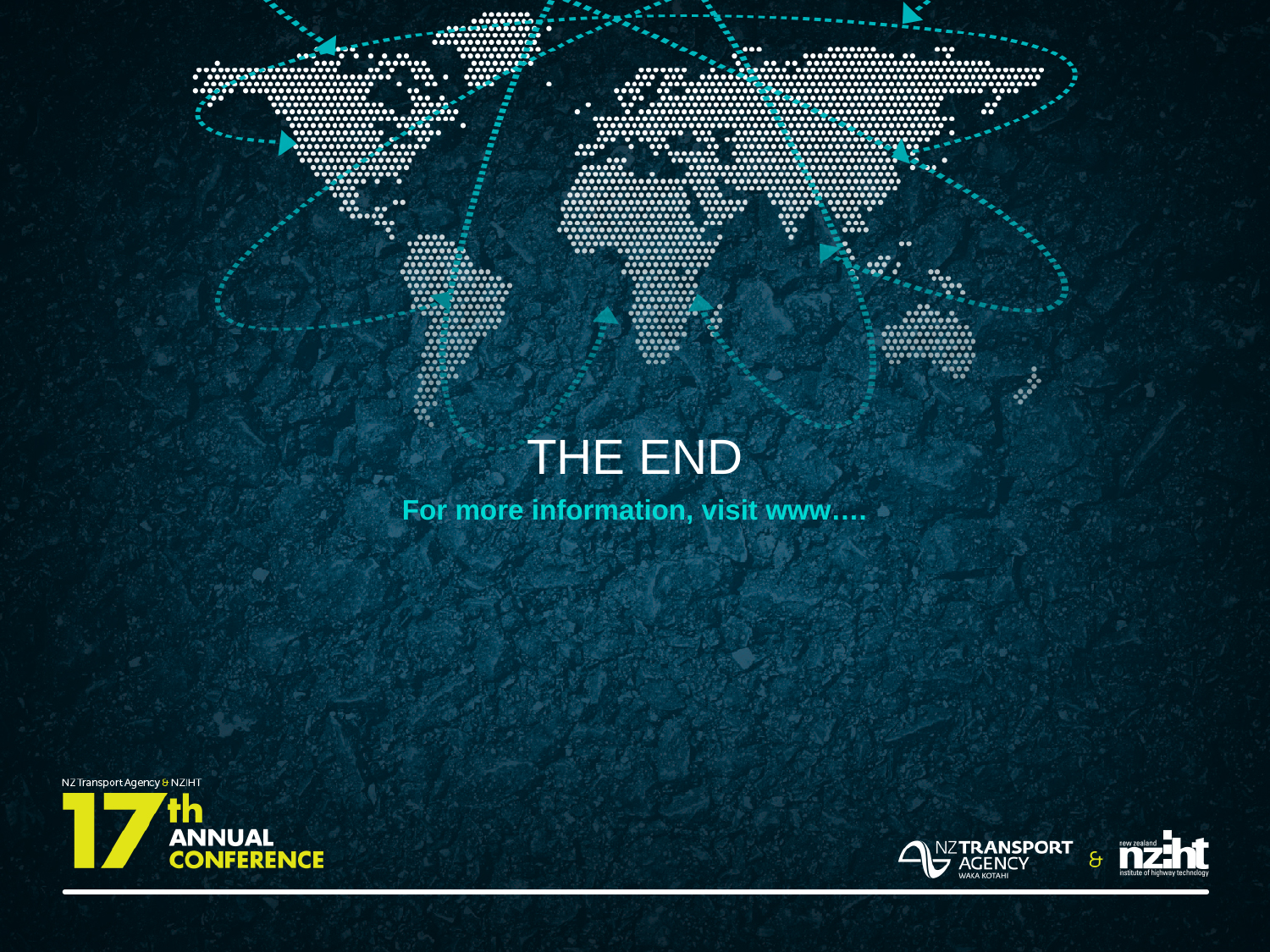

THE END
For more information, visit www….